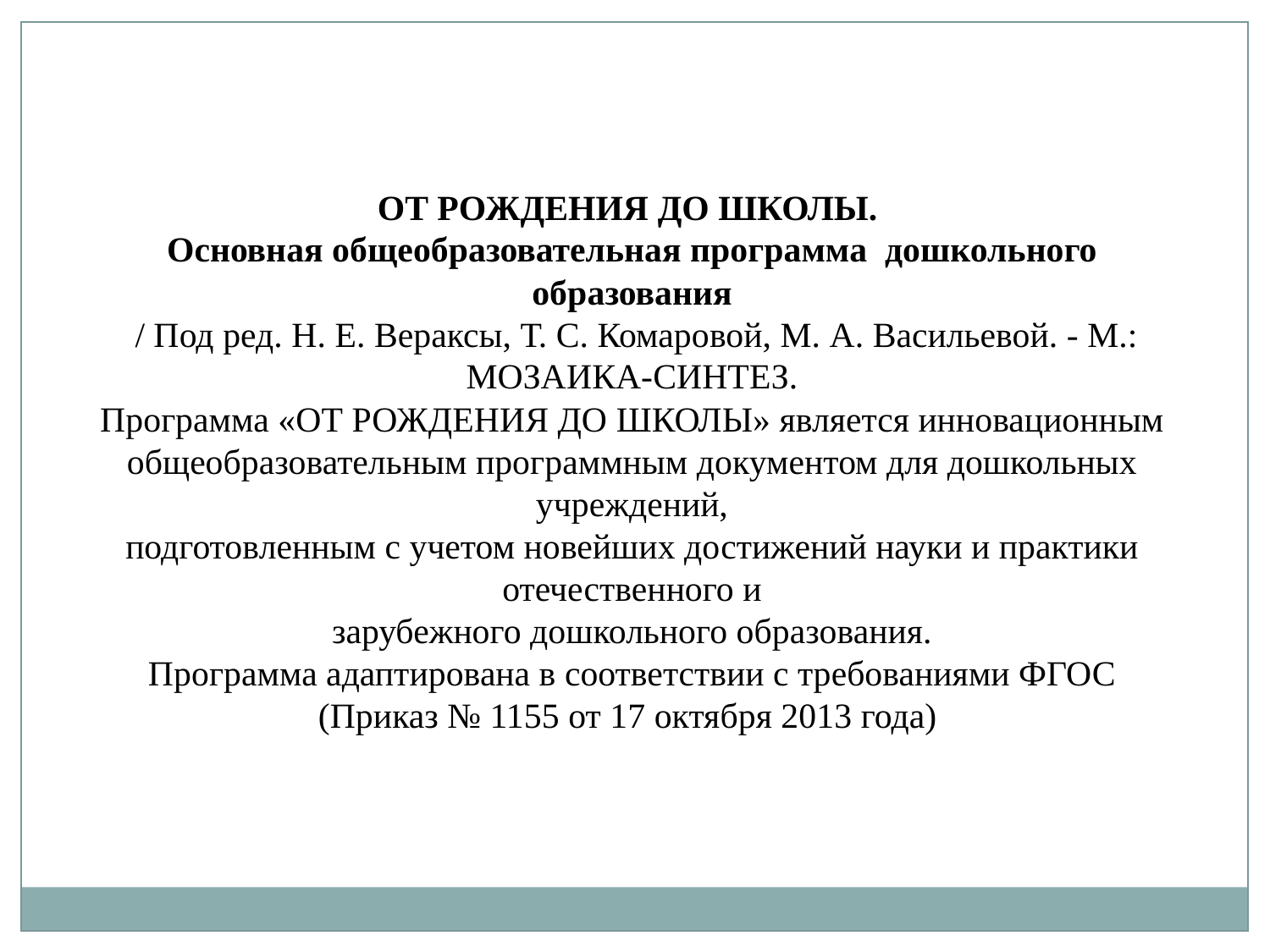

ОТ РОЖДЕНИЯ ДО ШКОЛЫ.
Основная общеобразовательная программа  дошкольного образования
 / Под ред. Н. Е. Вераксы, Т. С. Комаровой, М. А. Васильевой. - М.:
МОЗАИКА-СИНТЕЗ.
Программа «ОТ РОЖДЕНИЯ ДО ШКОЛЫ» является инновационным
общеобразовательным программным документом для дошкольных учреждений,
подготовленным с учетом новейших достижений науки и практики отечественного и
зарубежного дошкольного образования.
Программа адаптирована в соответствии с требованиями ФГОС
(Приказ № 1155 от 17 октября 2013 года)